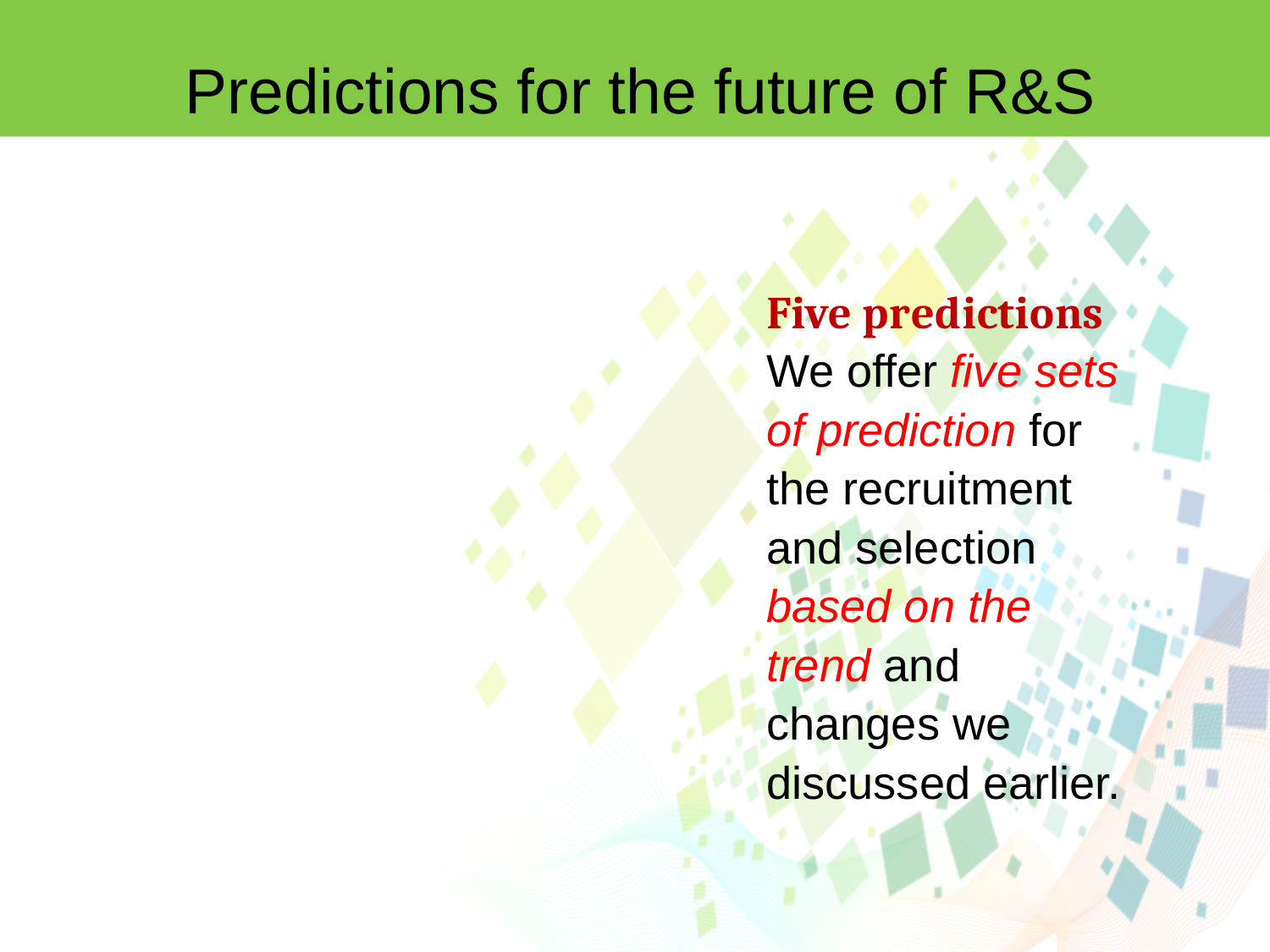

Predictions for the future of R&S
Five predictions We offer five sets of prediction for the recruitment and selection based on the trend and changes we discussed earlier.